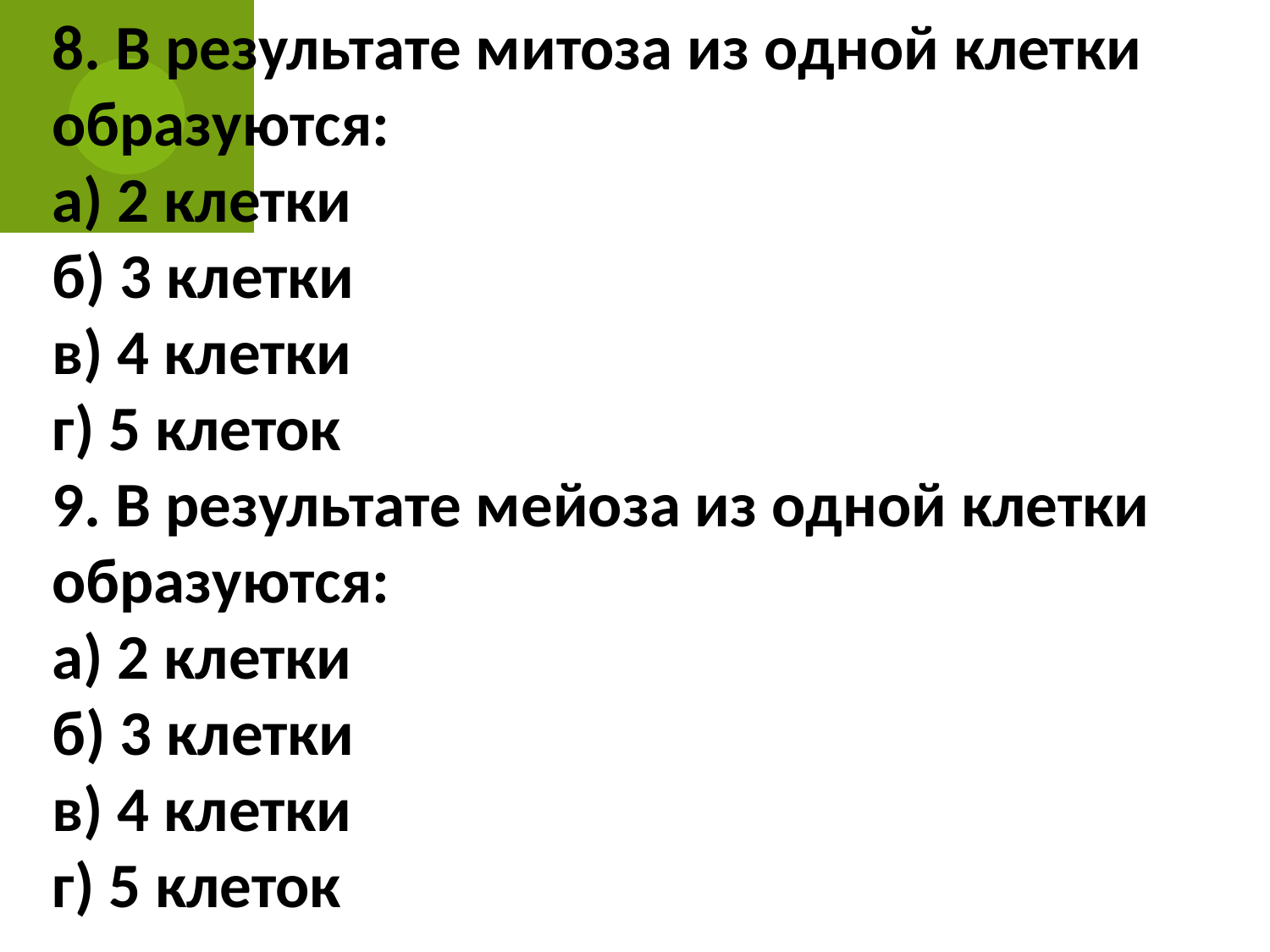

8. В результате митоза из одной клетки образуются:
а) 2 клетки
б) 3 клетки
в) 4 клетки
г) 5 клеток
9. В результате мейоза из одной клетки образуются:
а) 2 клетки
б) 3 клетки
в) 4 клетки
г) 5 клеток